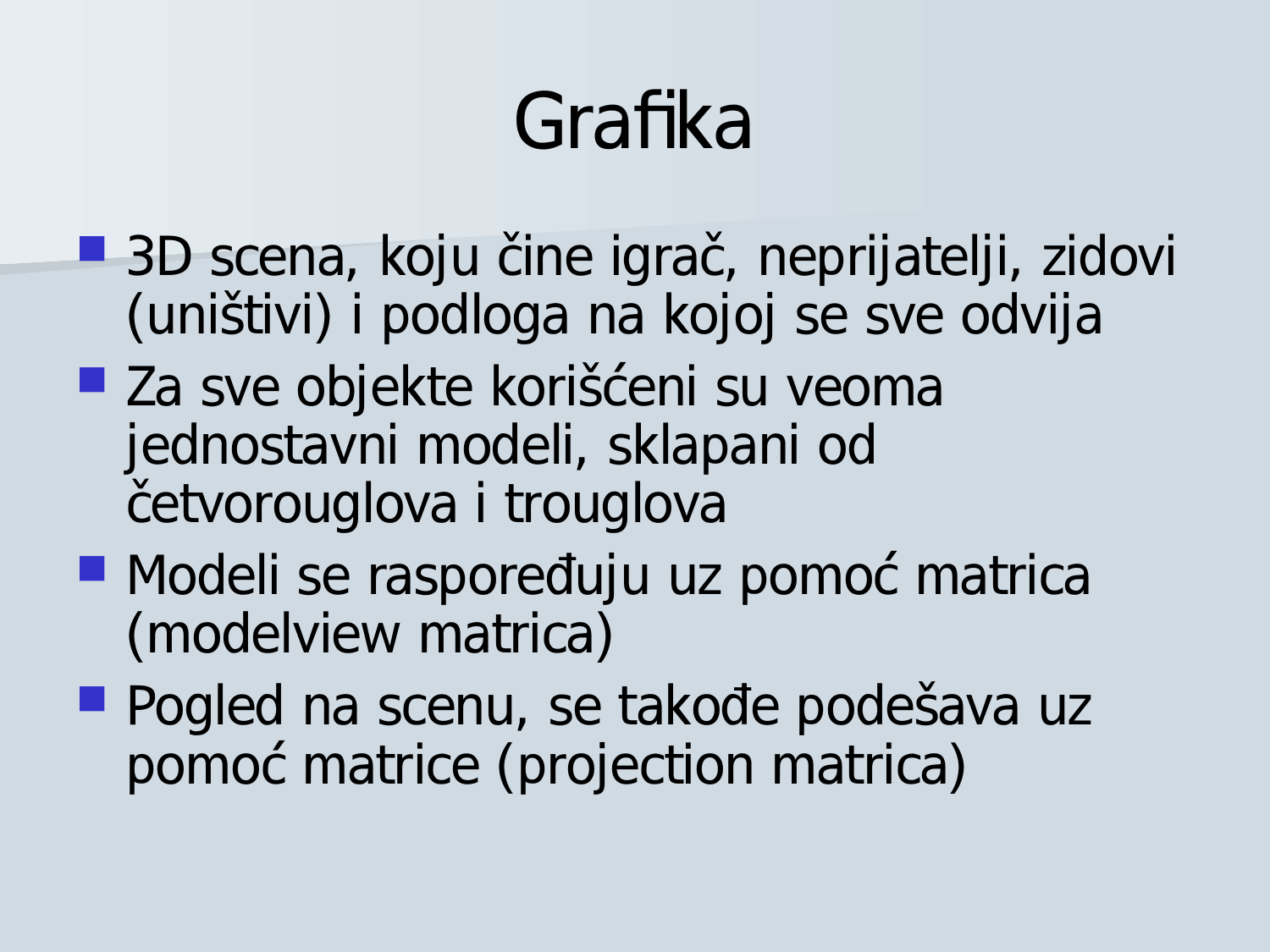

Grafika
3D scena, koju čine igrač, neprijatelji, zidovi (uništivi) i podloga na kojoj se sve odvija
Za sve objekte korišćeni su veoma jednostavni modeli, sklapani od četvorouglova i trouglova
Modeli se raspoređuju uz pomoć matrica (modelview matrica)
Pogled na scenu, se takođe podešava uz pomoć matrice (projection matrica)